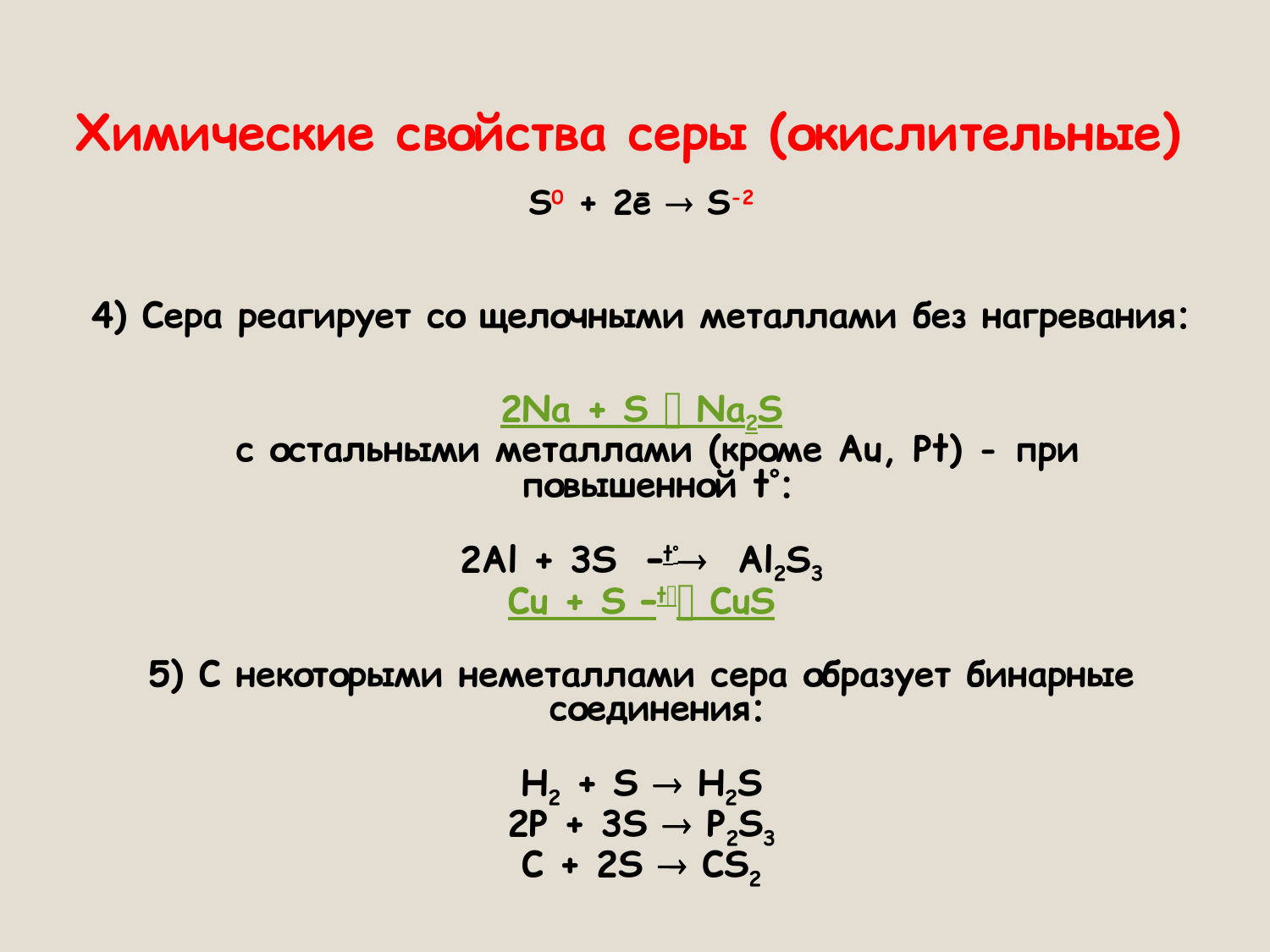

# Химические свойства серы (окислительные)
S0 + 2ē → S-2

4) Сера реагирует со щелочными металлами без нагревания:

2Na + S → Na2S
	c остальными металлами (кроме Au, Pt) - при повышенной t°:

2Al + 3S  –t°→  Al2S3
Cu + S –t°→ CuS

5) С некоторыми неметаллами сера образует бинарные соединения:

H2 + S → H2S
2P + 3S → P2S3
C + 2S → CS2